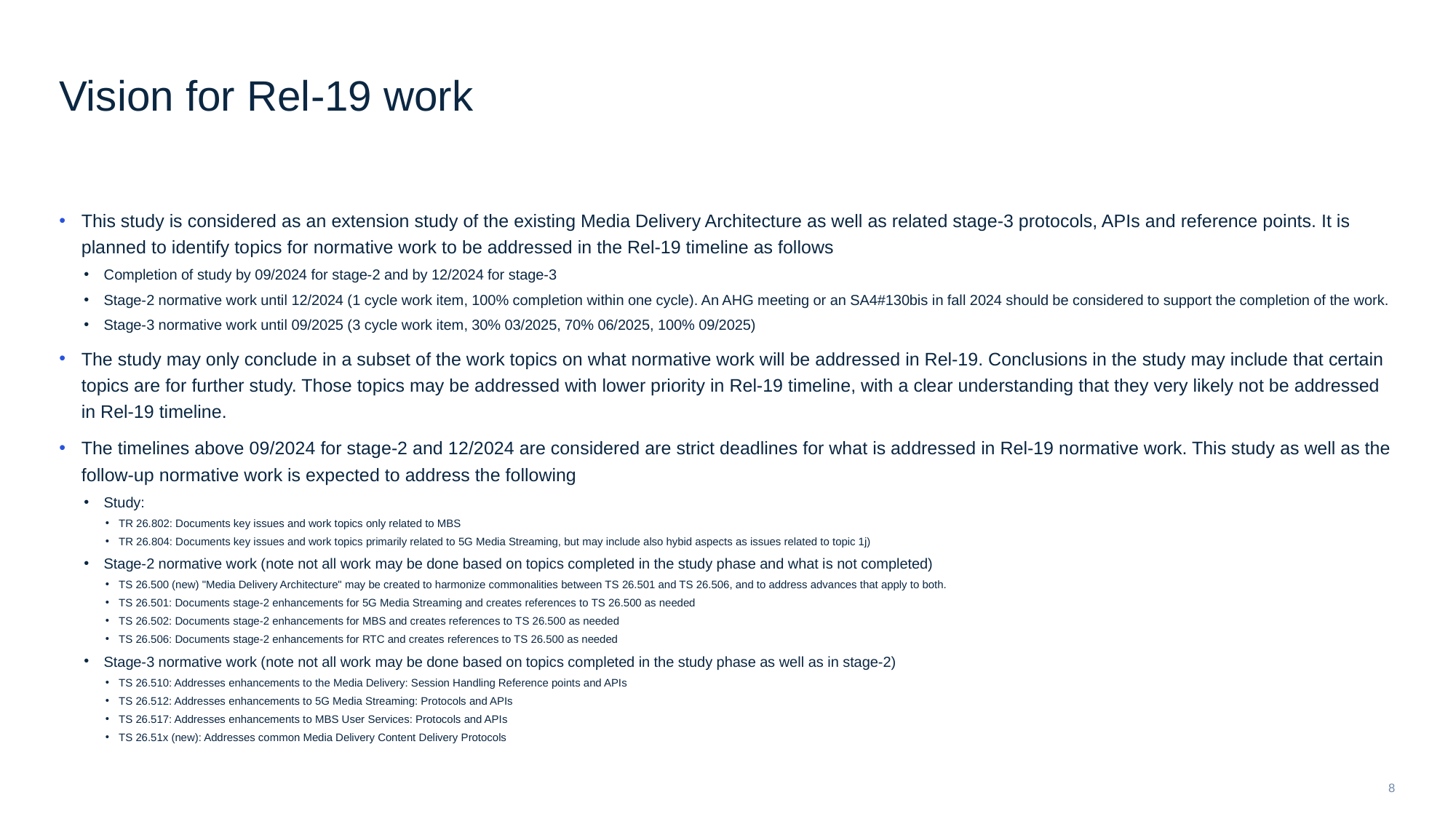

# Vision for Rel-19 work

This study is considered as an extension study of the existing Media Delivery Architecture as well as related stage-3 protocols, APIs and reference points. It is planned to identify topics for normative work to be addressed in the Rel-19 timeline as follows
Completion of study by 09/2024 for stage-2 and by 12/2024 for stage-3
Stage-2 normative work until 12/2024 (1 cycle work item, 100% completion within one cycle). An AHG meeting or an SA4#130bis in fall 2024 should be considered to support the completion of the work.
Stage-3 normative work until 09/2025 (3 cycle work item, 30% 03/2025, 70% 06/2025, 100% 09/2025)
The study may only conclude in a subset of the work topics on what normative work will be addressed in Rel-19. Conclusions in the study may include that certain topics are for further study. Those topics may be addressed with lower priority in Rel-19 timeline, with a clear understanding that they very likely not be addressed in Rel-19 timeline.
The timelines above 09/2024 for stage-2 and 12/2024 are considered are strict deadlines for what is addressed in Rel-19 normative work. This study as well as the follow-up normative work is expected to address the following
Study:
TR 26.802: Documents key issues and work topics only related to MBS
TR 26.804: Documents key issues and work topics primarily related to 5G Media Streaming, but may include also hybid aspects as issues related to topic 1j)
Stage-2 normative work (note not all work may be done based on topics completed in the study phase and what is not completed)
TS 26.500 (new) "Media Delivery Architecture" may be created to harmonize commonalities between TS 26.501 and TS 26.506, and to address advances that apply to both.
TS 26.501: Documents stage-2 enhancements for 5G Media Streaming and creates references to TS 26.500 as needed
TS 26.502: Documents stage-2 enhancements for MBS and creates references to TS 26.500 as needed
TS 26.506: Documents stage-2 enhancements for RTC and creates references to TS 26.500 as needed
Stage-3 normative work (note not all work may be done based on topics completed in the study phase as well as in stage-2)
TS 26.510: Addresses enhancements to the Media Delivery: Session Handling Reference points and APIs
TS 26.512: Addresses enhancements to 5G Media Streaming: Protocols and APIs
TS 26.517: Addresses enhancements to MBS User Services: Protocols and APIs
TS 26.51x (new): Addresses common Media Delivery Content Delivery Protocols